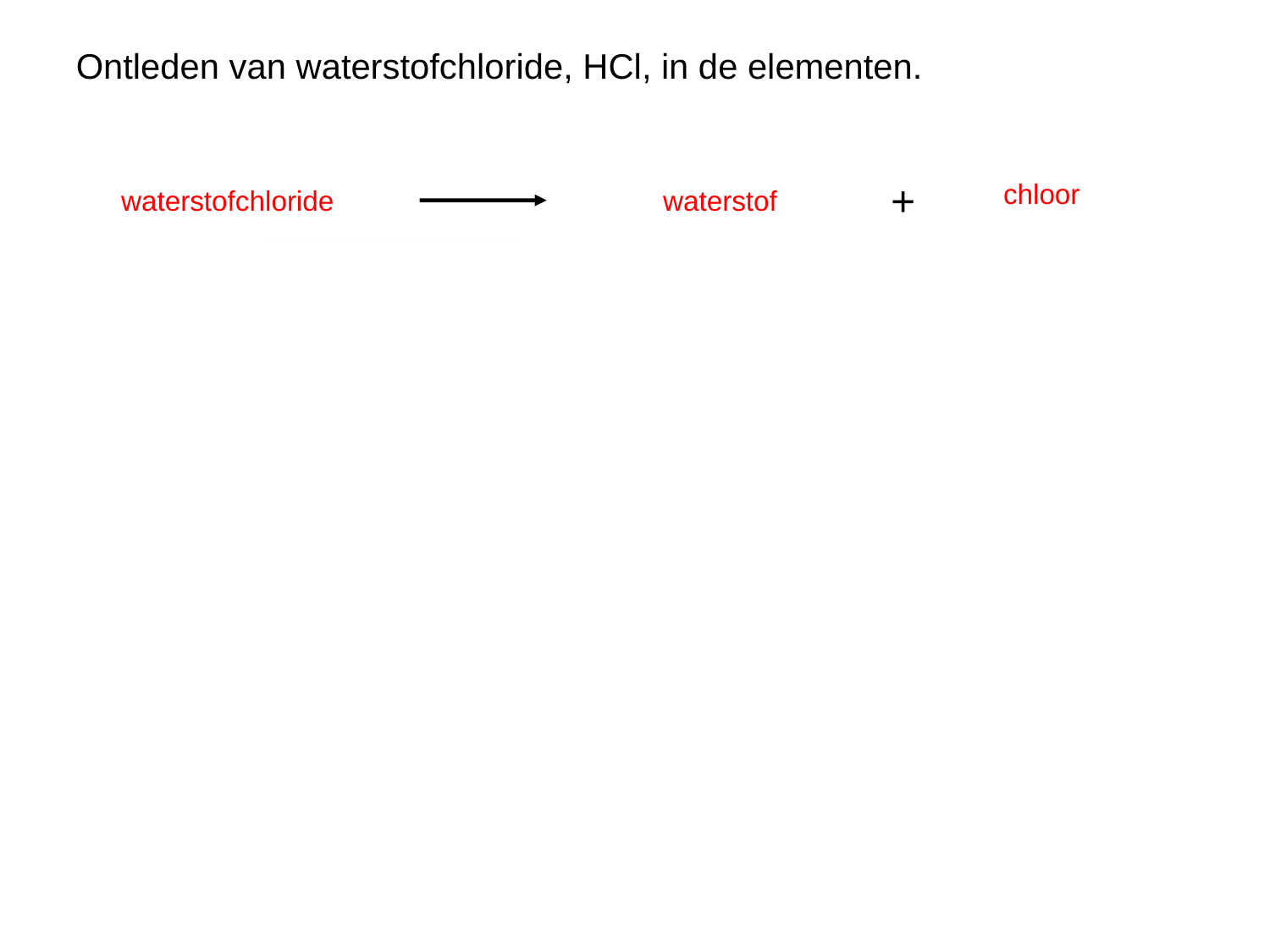

Ontleden van waterstofchloride, HCl, in de elementen.
+
  chloor
waterstof
waterstofchloride